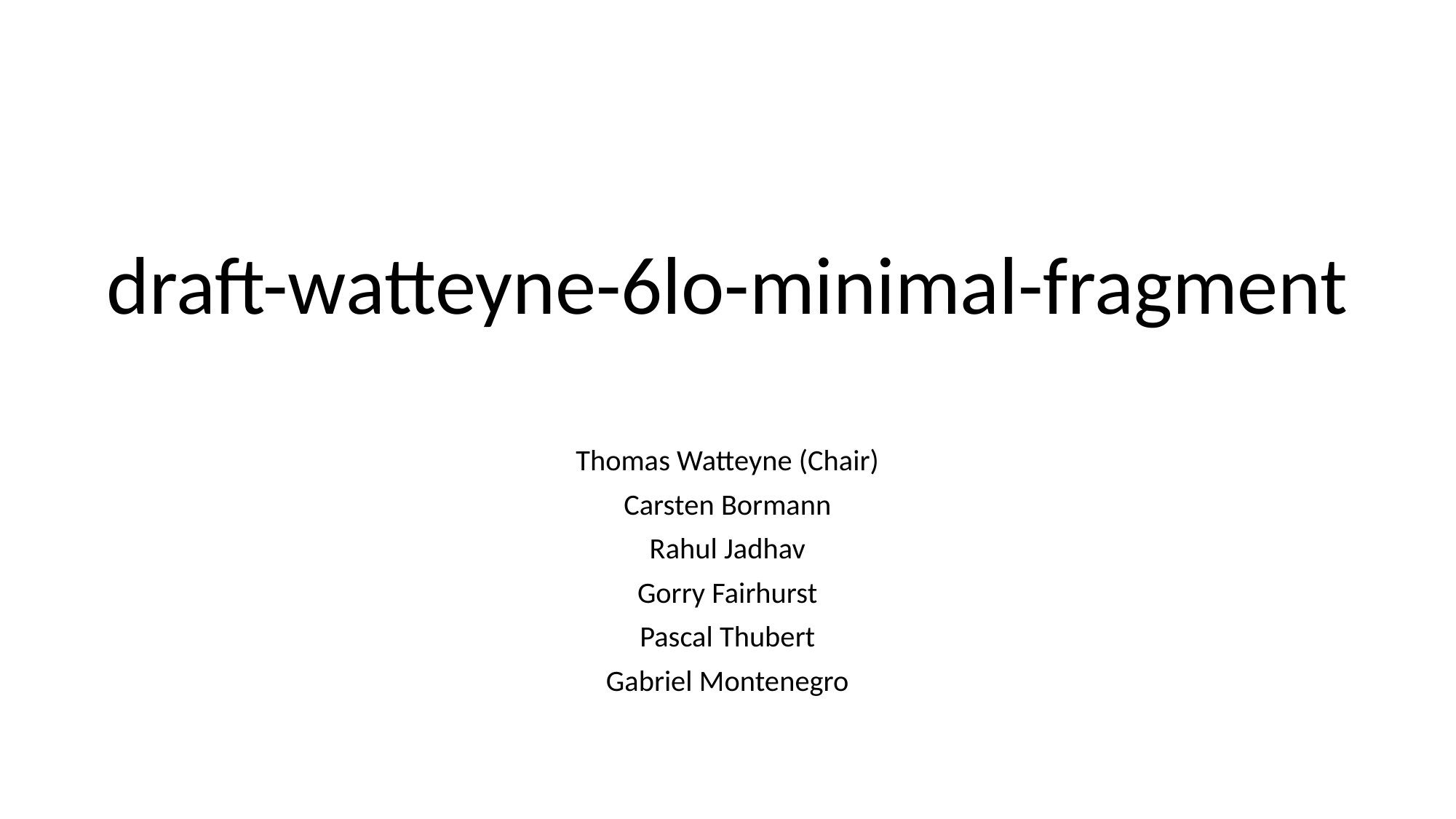

# draft-watteyne-6lo-minimal-fragment

Thomas Watteyne (Chair)
Carsten Bormann
Rahul Jadhav
Gorry Fairhurst
Pascal Thubert
Gabriel Montenegro